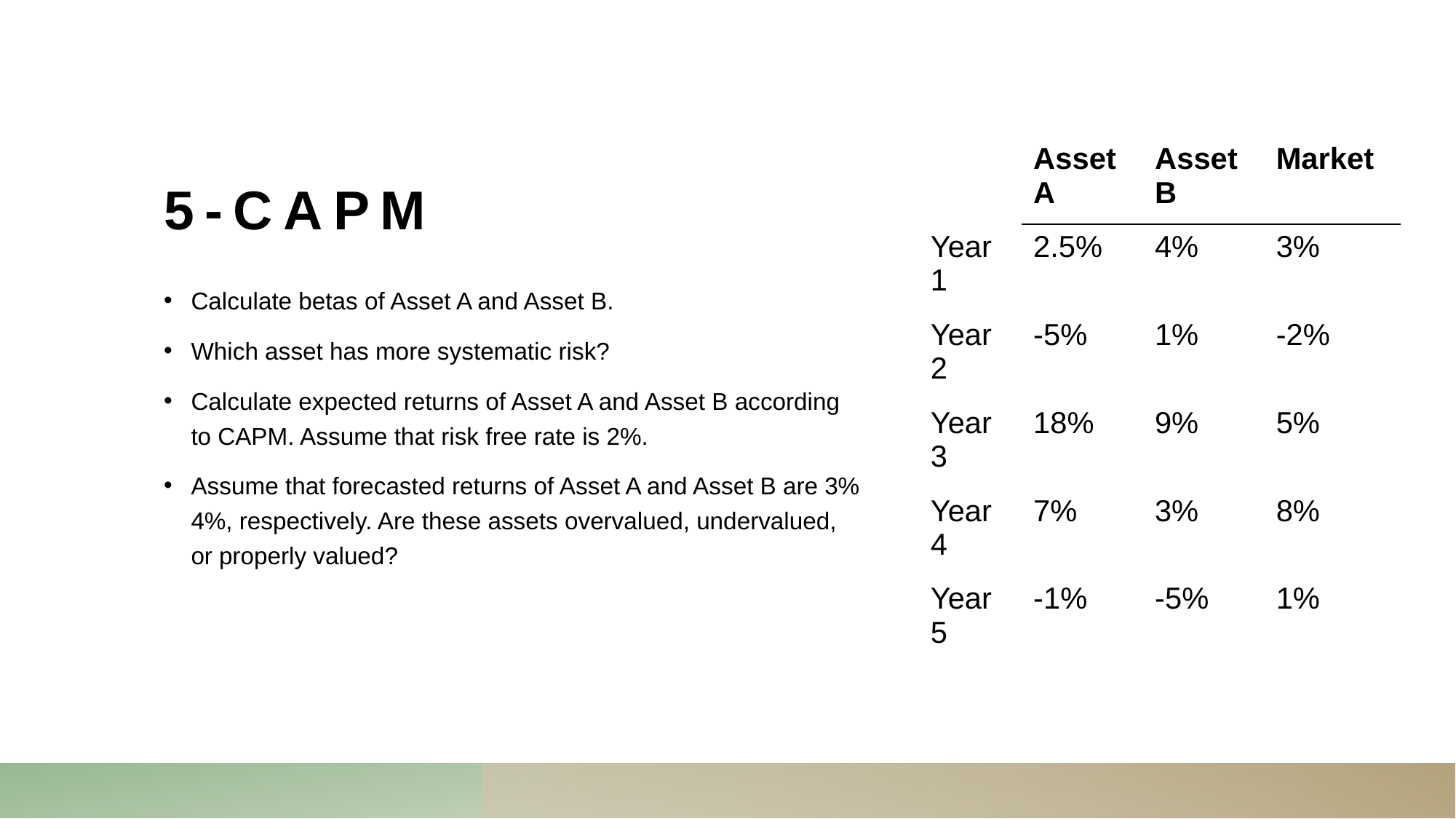

# 5-CAPM
|  | Asset A | Asset B | Market |
| --- | --- | --- | --- |
| Year 1 | 2.5% | 4% | 3% |
| Year 2 | -5% | 1% | -2% |
| Year 3 | 18% | 9% | 5% |
| Year 4 | 7% | 3% | 8% |
| Year 5 | -1% | -5% | 1% |
Calculate betas of Asset A and Asset B.
Which asset has more systematic risk?
Calculate expected returns of Asset A and Asset B according to CAPM. Assume that risk free rate is 2%.
Assume that forecasted returns of Asset A and Asset B are 3% 4%, respectively. Are these assets overvalued, undervalued, or properly valued?